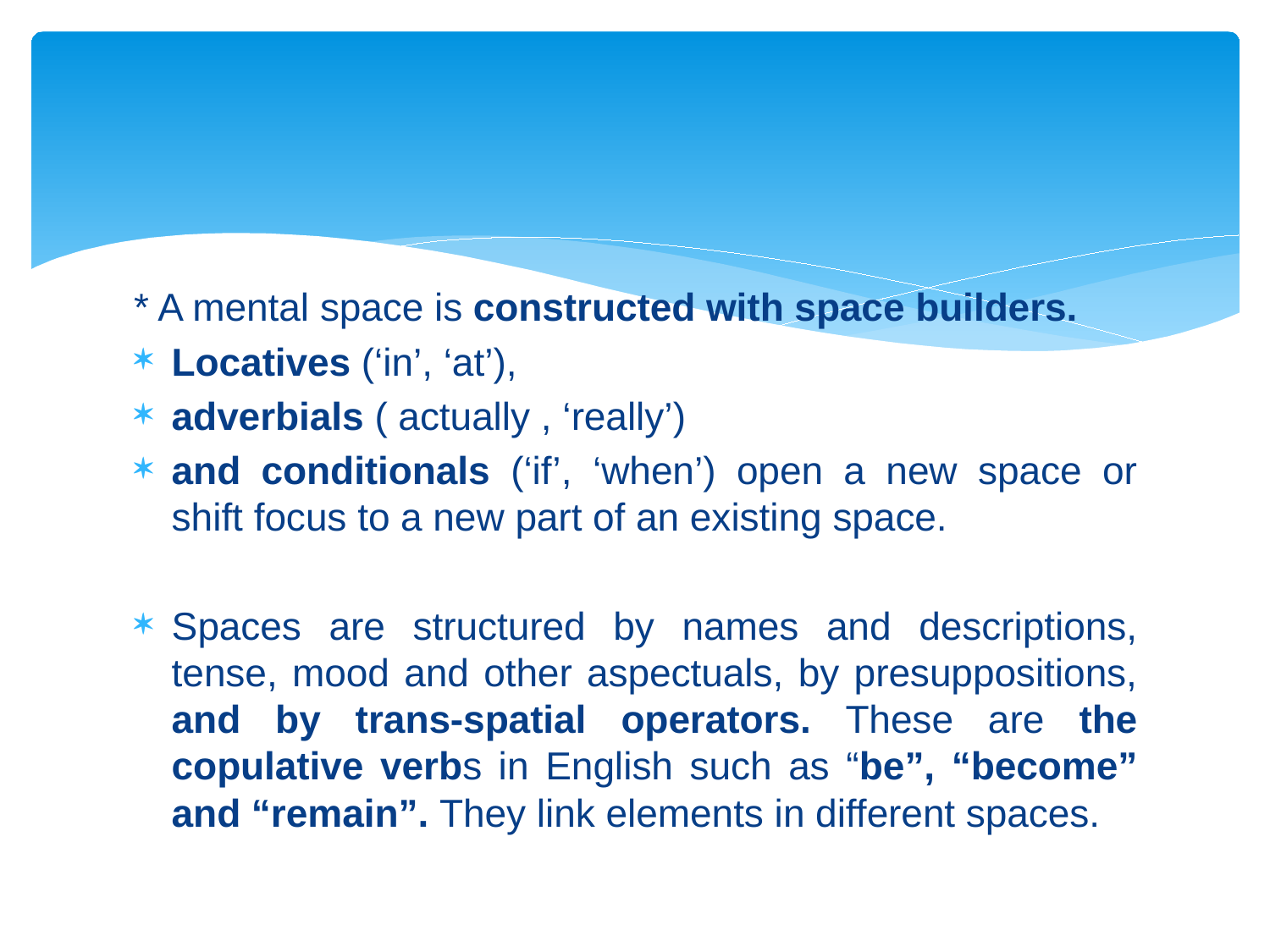

#
* A mental space is constructed with space builders.
Locatives (‘in’, ‘at’),
adverbials ( actually , ‘really’)
and conditionals (‘if’, ‘when’) open a new space or shift focus to a new part of an existing space.

Spaces are structured by names and descriptions, tense, mood and other aspectuals, by presuppositions, and by trans-spatial operators. These are the copulative verbs in English such as “be”, “become” and “remain”. They link elements in different spaces.